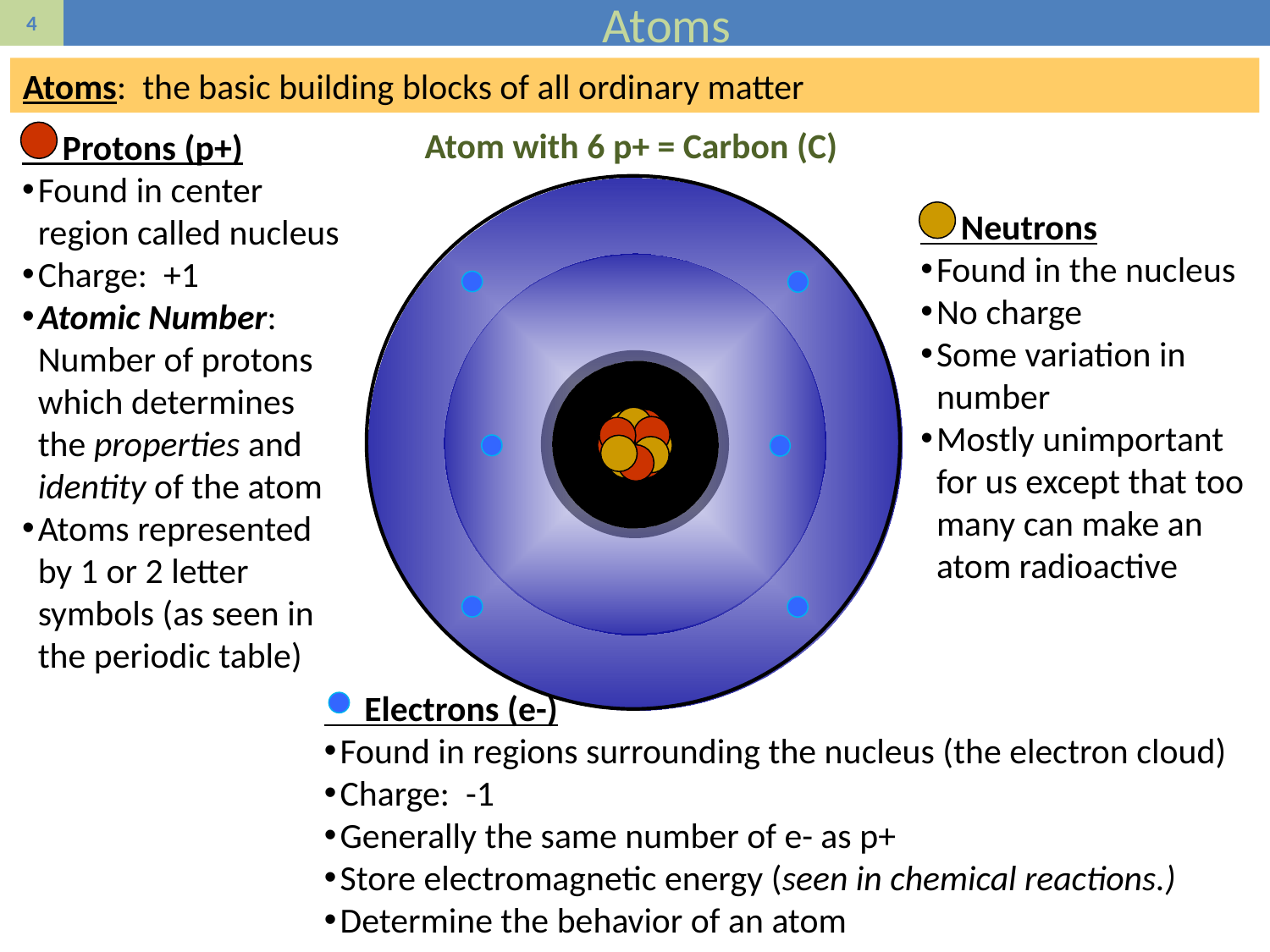

# Atoms
Atoms:  the basic building blocks of all ordinary matter
Atom with 6 p+ = Carbon (C)
     Protons (p+)
Found in center region called nucleus
Charge:  +1
Atomic Number:  Number of protons which determines the properties and identity of the atom
Atoms represented by 1 or 2 letter symbols (as seen in the periodic table)

     Neutrons
Found in the nucleus
No charge
Some variation in number
Mostly unimportant for us except that too many can make an atom radioactive

     Electrons (e-)
Found in regions surrounding the nucleus (the electron cloud)
Charge:  -1
Generally the same number of e- as p+
Store electromagnetic energy (seen in chemical reactions.)
Determine the behavior of an atom